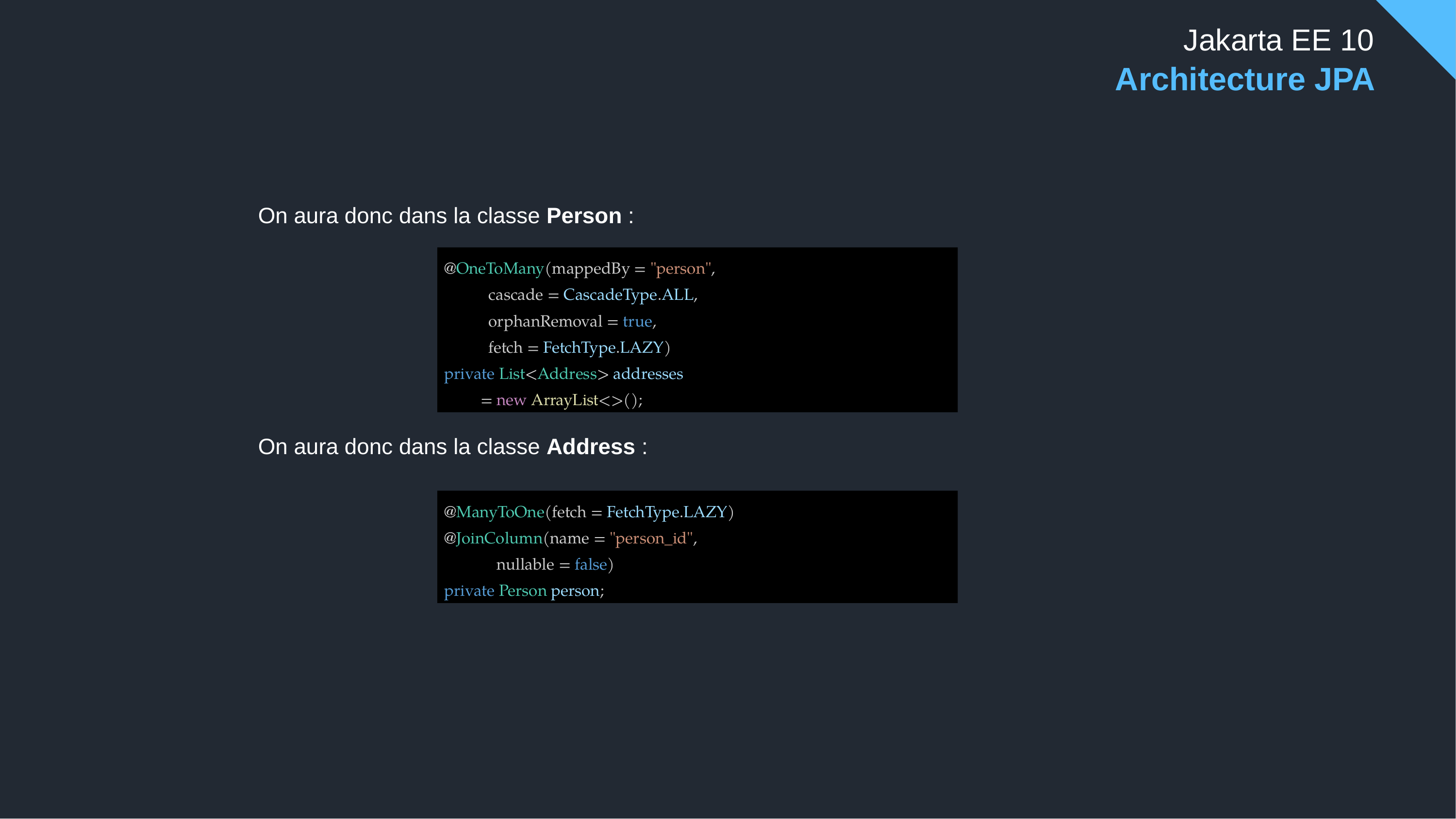

# Jakarta EE 10
Architecture JPA

On aura donc dans la classe Person :
@OneToMany(mappedBy = "person",
           cascade = CascadeType.ALL,
           orphanRemoval = true,
           fetch = FetchType.LAZY)
private List<Address> addresses
         = new ArrayList<>();
On aura donc dans la classe Address :
@ManyToOne(fetch = FetchType.LAZY)
@JoinColumn(name = "person_id",
             nullable = false)
private Person person;